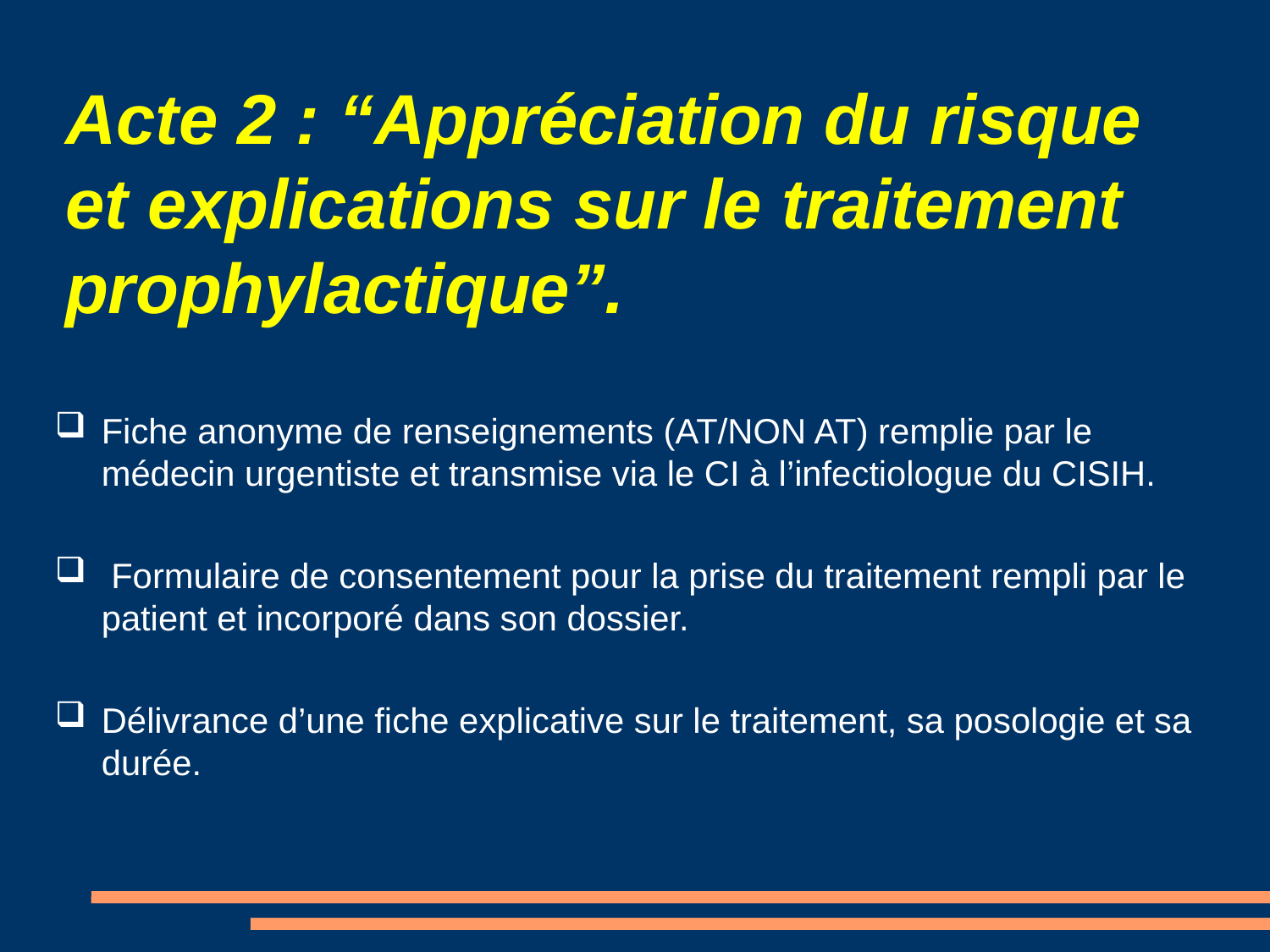

# Acte 2 : “Appréciation du risque et explications sur le traitement prophylactique”.
Fiche anonyme de renseignements (AT/NON AT) remplie par le médecin urgentiste et transmise via le CI à l’infectiologue du CISIH.

 Formulaire de consentement pour la prise du traitement rempli par le patient et incorporé dans son dossier.

Délivrance d’une fiche explicative sur le traitement, sa posologie et sa durée.